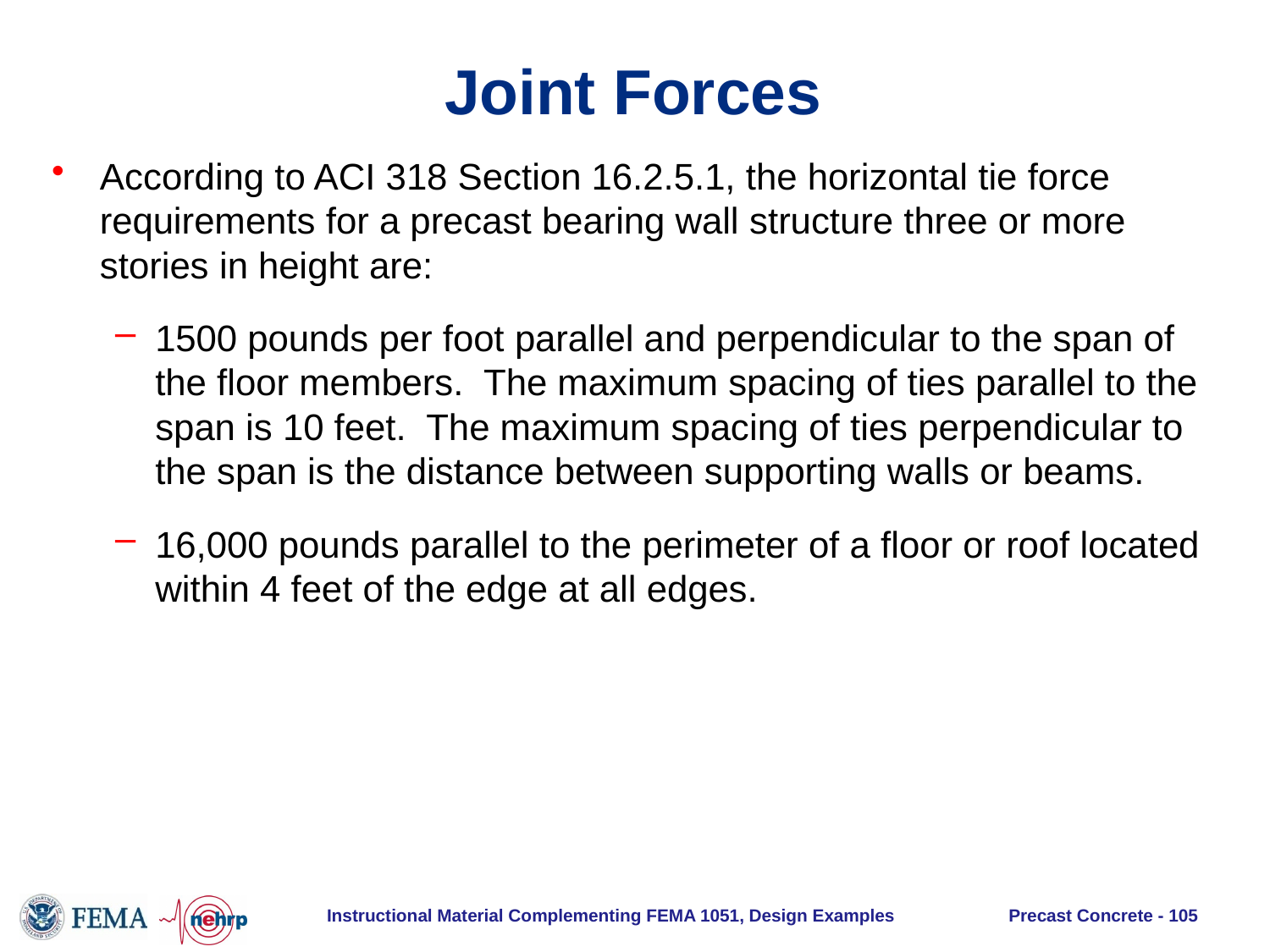

# Joint Forces
According to ACI 318 Section 16.2.5.1, the horizontal tie force requirements for a precast bearing wall structure three or more stories in height are:
1500 pounds per foot parallel and perpendicular to the span of the floor members.  The maximum spacing of ties parallel to the span is 10 feet.  The maximum spacing of ties perpendicular to the span is the distance between supporting walls or beams.
16,000 pounds parallel to the perimeter of a floor or roof located within 4 feet of the edge at all edges.